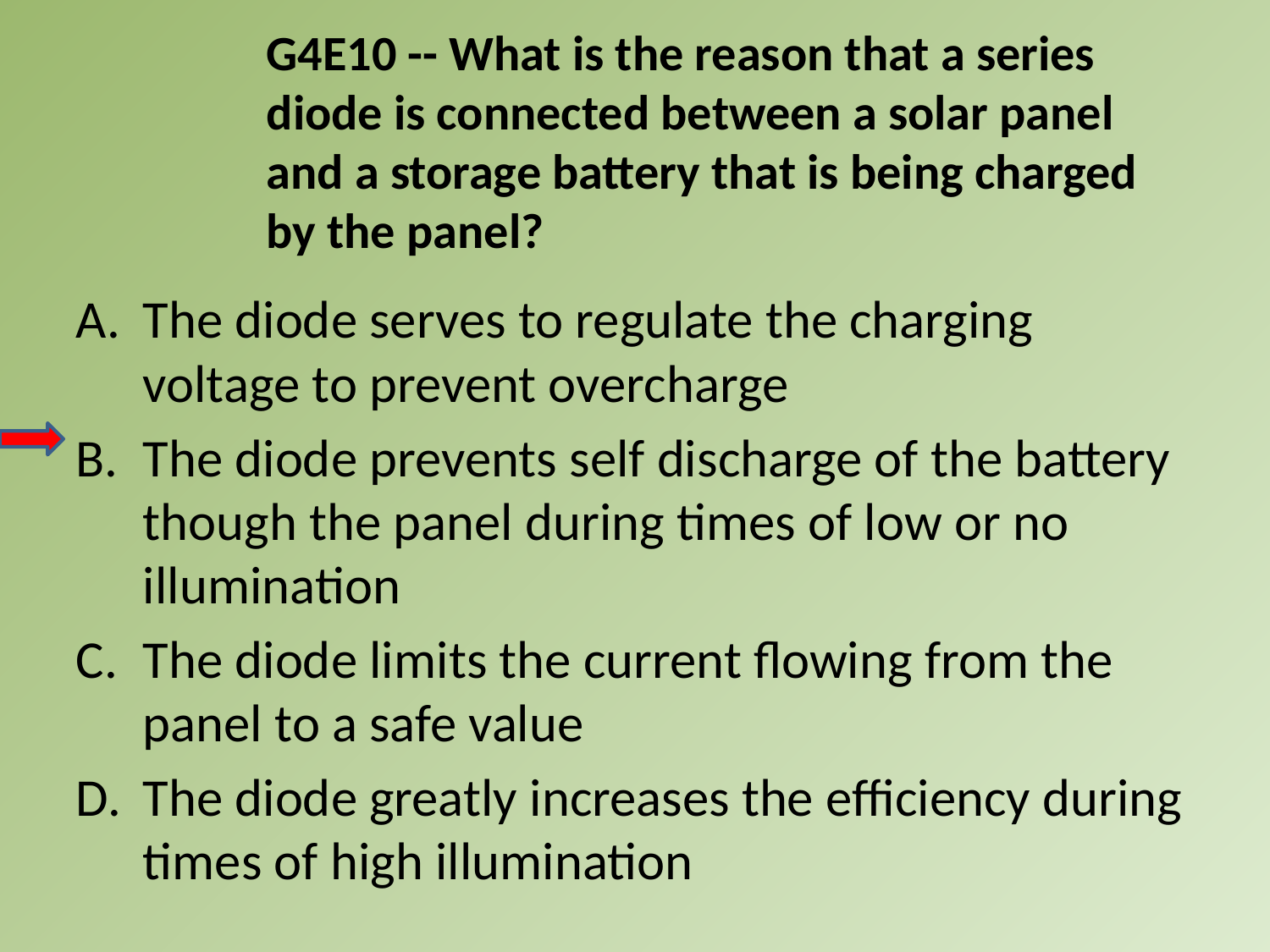

G4E10 -- What is the reason that a series diode is connected between a solar panel and a storage battery that is being charged by the panel?
A.	The diode serves to regulate the charging voltage to prevent overcharge
B.	The diode prevents self discharge of the battery though the panel during times of low or no illumination
C.	The diode limits the current flowing from the panel to a safe value
D.	The diode greatly increases the efficiency during times of high illumination